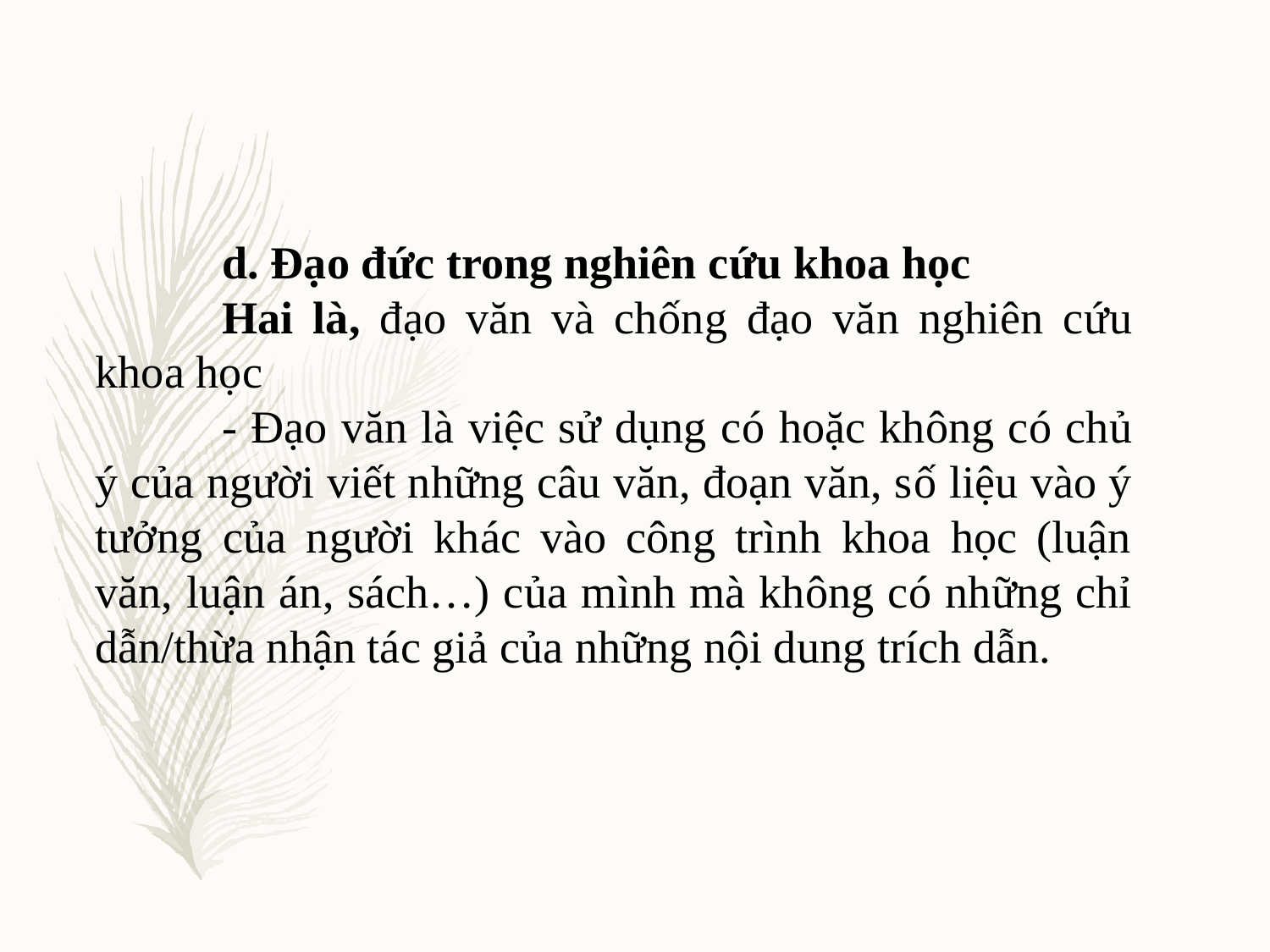

d. Đạo đức trong nghiên cứu khoa học
	Hai là, đạo văn và chống đạo văn nghiên cứu khoa học
	- Đạo văn là việc sử dụng có hoặc không có chủ ý của người viết những câu văn, đoạn văn, số liệu vào ý tưởng của người khác vào công trình khoa học (luận văn, luận án, sách…) của mình mà không có những chỉ dẫn/thừa nhận tác giả của những nội dung trích dẫn.